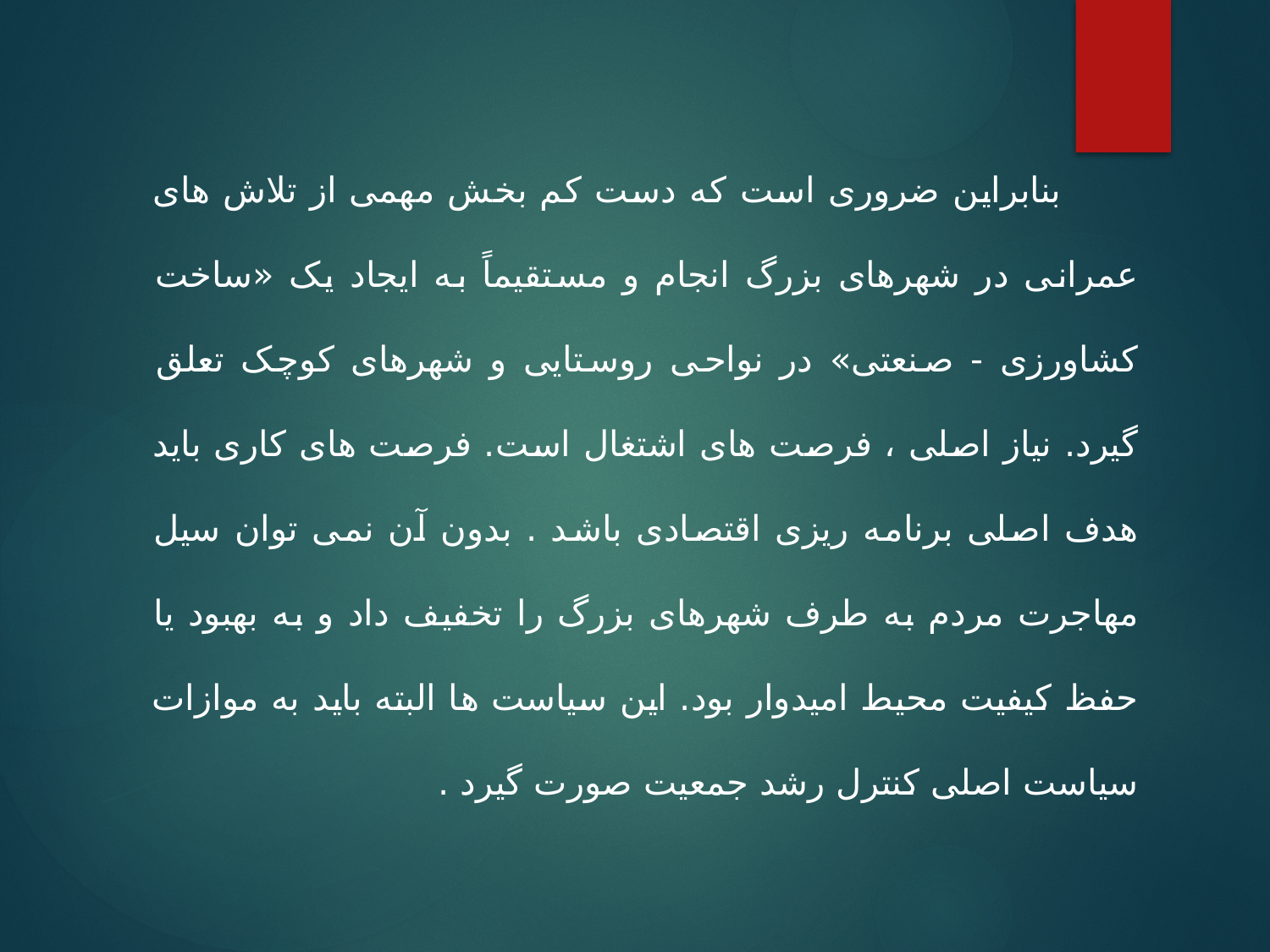

بنابراین ضروری است که دست کم بخش مهمی از تلاش های عمرانی در شهرهای بزرگ انجام و مستقیماً به ایجاد یک «ساخت کشاورزی - صنعتی» در نواحی روستایی و شهرهای کوچک تعلق گیرد. نیاز اصلی ، فرصت های اشتغال است. فرصت های کاری باید هدف اصلی برنامه ریزی اقتصادی باشد . بدون آن نمی توان سیل مهاجرت مردم به طرف شهرهای بزرگ را تخفیف داد و به بهبود یا حفظ کیفیت محیط امیدوار بود. این سیاست ها البته باید به موازات سیاست اصلی کنترل رشد جمعیت صورت گیرد .